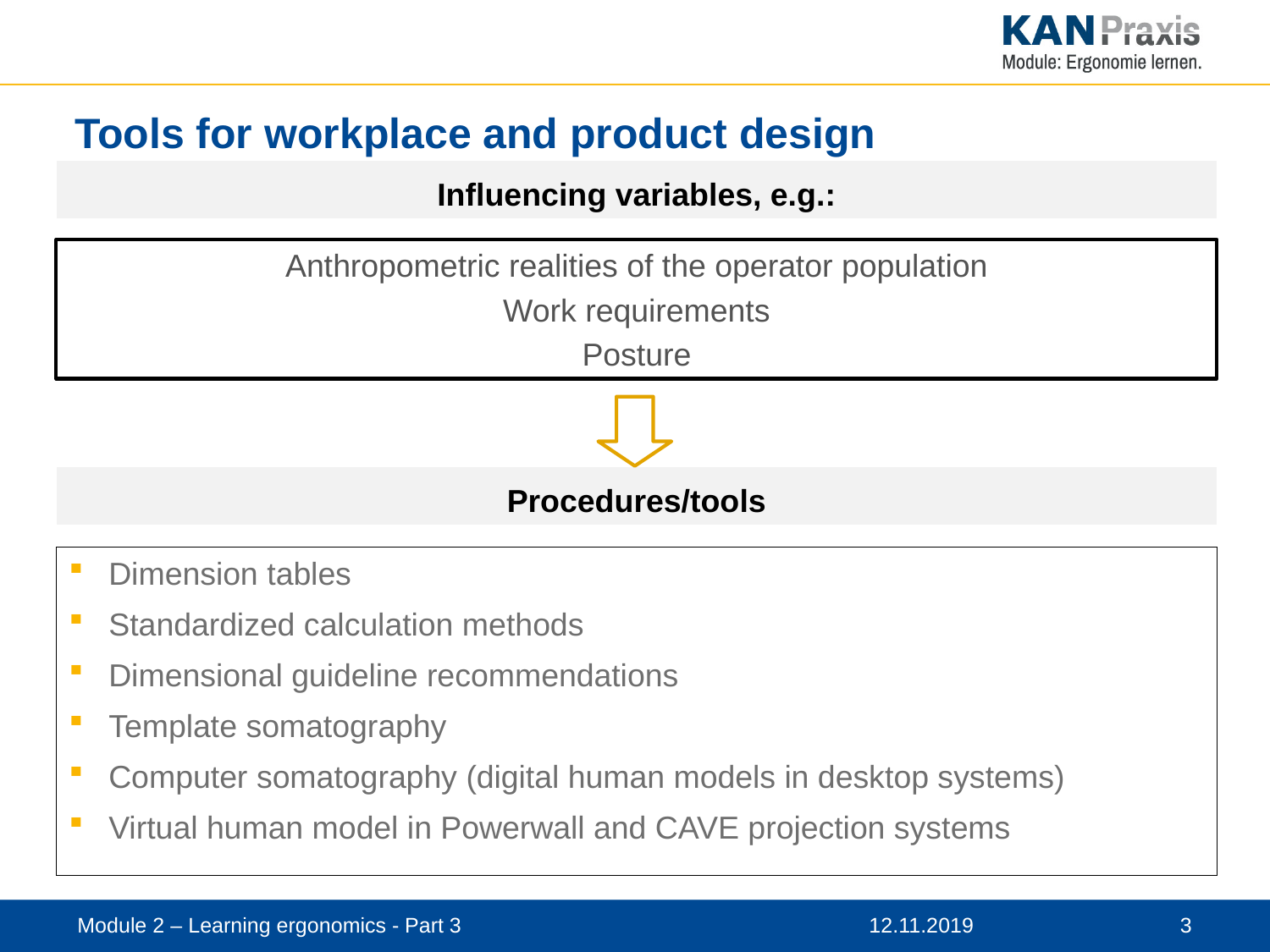

# Tools for workplace and product design
Influencing variables, e.g.:

Anthropometric realities of the operator population
Work requirements
Posture

Procedures/tools

Dimension tables
Standardized calculation methods
Dimensional guideline recommendations
Template somatography
Computer somatography (digital human models in desktop systems)
Virtual human model in Powerwall and CAVE projection systems

Module 2 – Learning ergonomics - Part 3
12.11.2019
  3